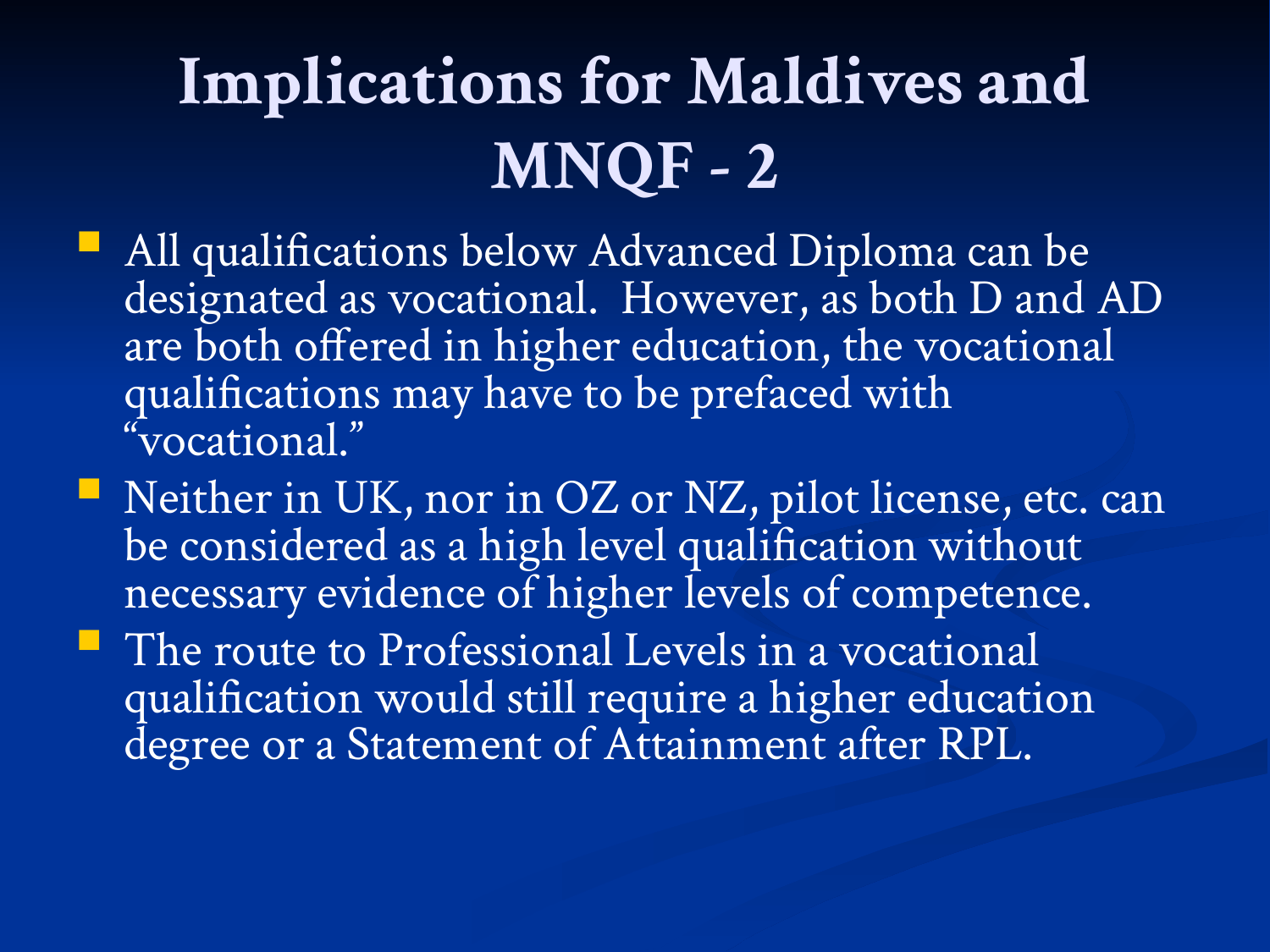

# Implications for Maldives and MNQF - 2
All qualifications below Advanced Diploma can be designated as vocational.  However, as both D and AD are both offered in higher education, the vocational qualifications may have to be prefaced with “vocational.”
Neither in UK, nor in OZ or NZ, pilot license, etc. can be considered as a high level qualification without necessary evidence of higher levels of competence.
The route to Professional Levels in a vocational qualification would still require a higher education degree or a Statement of Attainment after RPL.